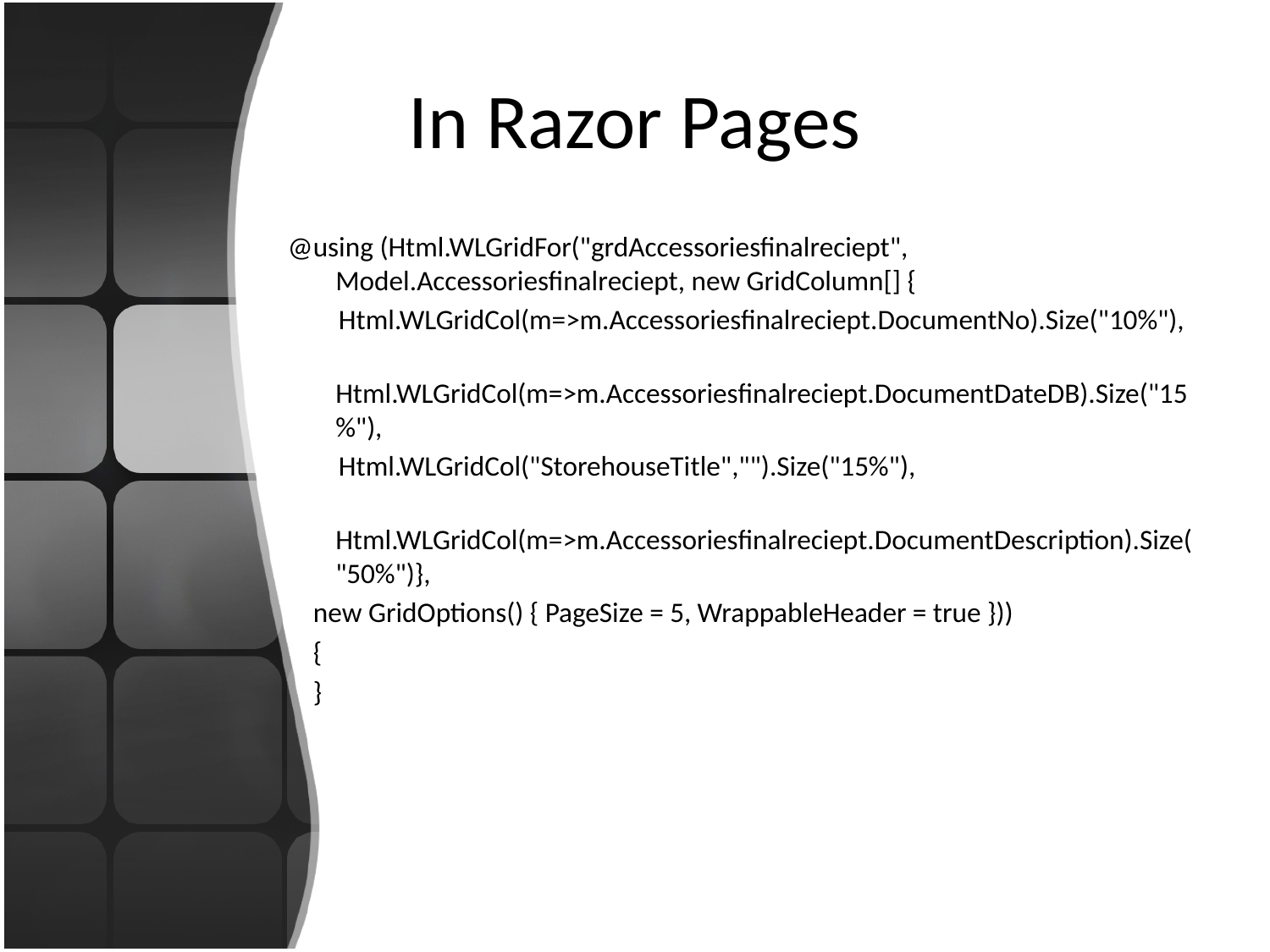

# In Razor Pages
@using (Html.WLGridFor("grdAccessoriesfinalreciept", Model.Accessoriesfinalreciept, new GridColumn[] {
        Html.WLGridCol(m=>m.Accessoriesfinalreciept.DocumentNo).Size("10%"),
        Html.WLGridCol(m=>m.Accessoriesfinalreciept.DocumentDateDB).Size("15%"),
        Html.WLGridCol("StorehouseTitle","").Size("15%"),
    Html.WLGridCol(m=>m.Accessoriesfinalreciept.DocumentDescription).Size("50%")},
    new GridOptions() { PageSize = 5, WrappableHeader = true }))
    {
    }